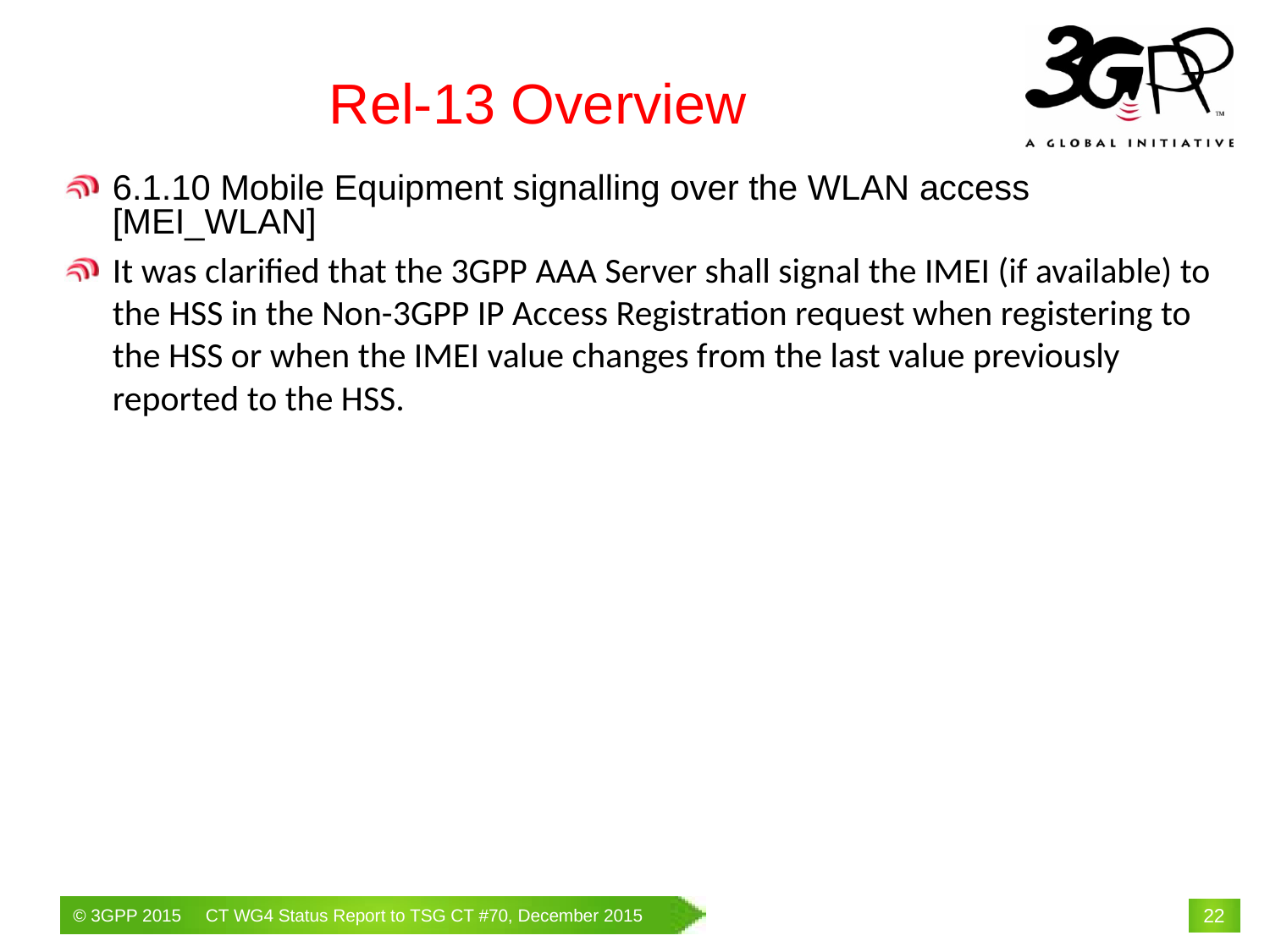

# Rel-13 Overview
6.1.10 Mobile Equipment signalling over the WLAN access  [MEI_WLAN]
It was clarified that the 3GPP AAA Server shall signal the IMEI (if available) to the HSS in the Non-3GPP IP Access Registration request when registering to the HSS or when the IMEI value changes from the last value previously reported to the HSS.